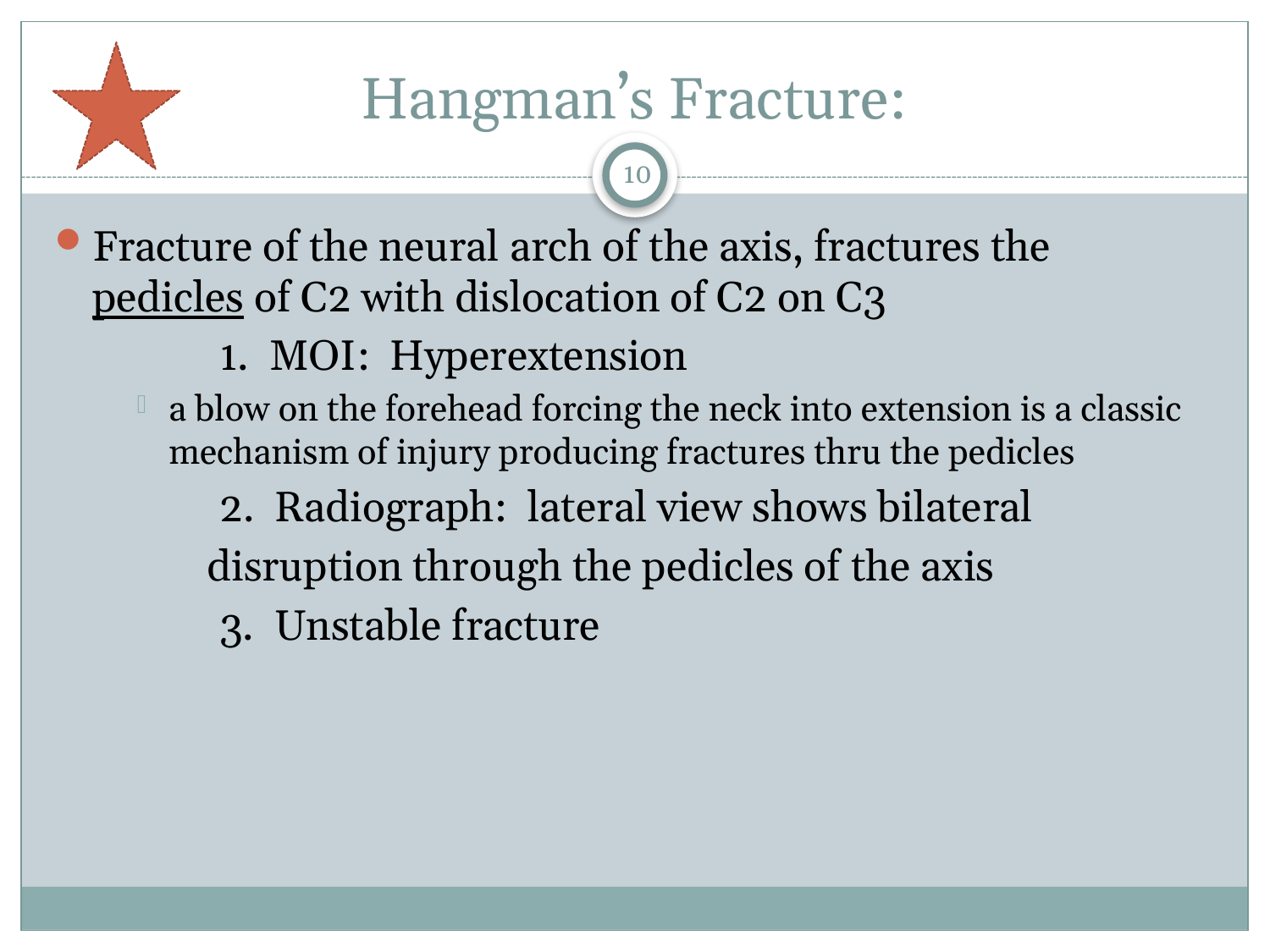

# Hangman’s Fracture:

10
Fracture of the neural arch of the axis, fractures the pedicles of C2 with dislocation of C2 on C3
		1.  MOI:  Hyperextension
a blow on the forehead forcing the neck into extension is a classic mechanism of injury producing fractures thru the pedicles
		2.  Radiograph:  lateral view shows bilateral
               disruption through the pedicles of the axis
		3.  Unstable fracture